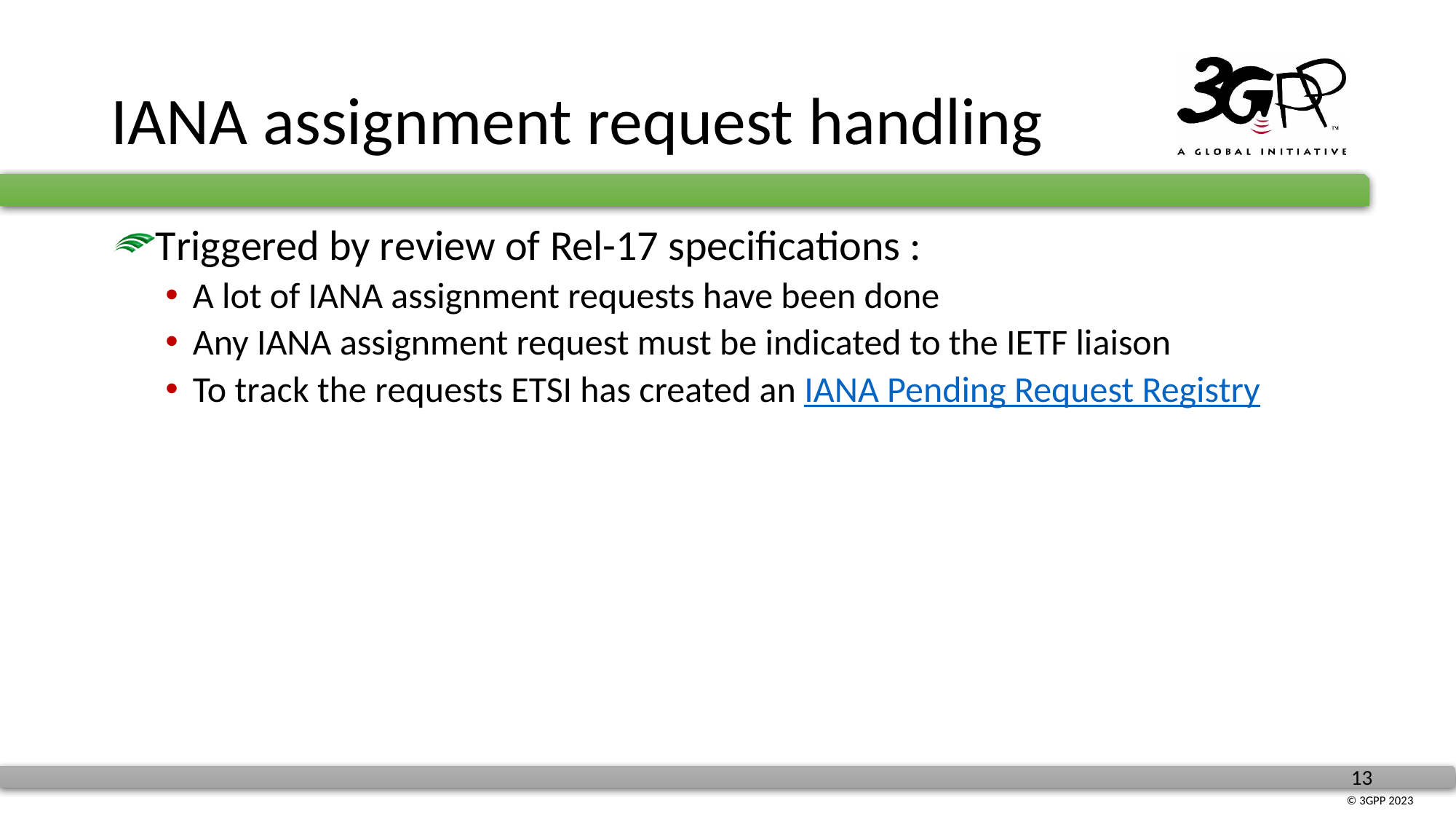

# IANA assignment request handling
Triggered by review of Rel-17 specifications :
A lot of IANA assignment requests have been done
Any IANA assignment request must be indicated to the IETF liaison
To track the requests ETSI has created an IANA Pending Request Registry